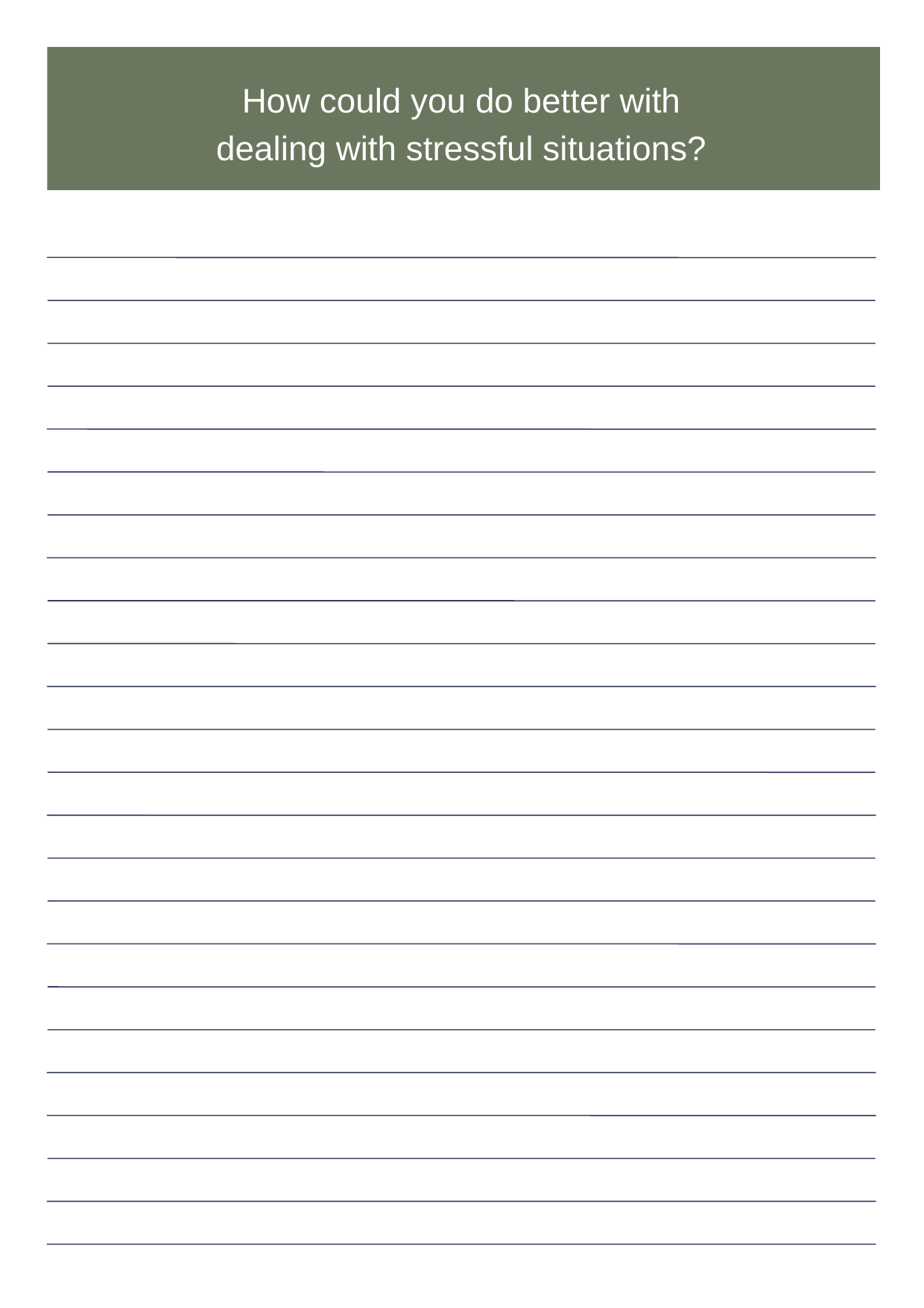

How could you do better with dealing with stressful situations?